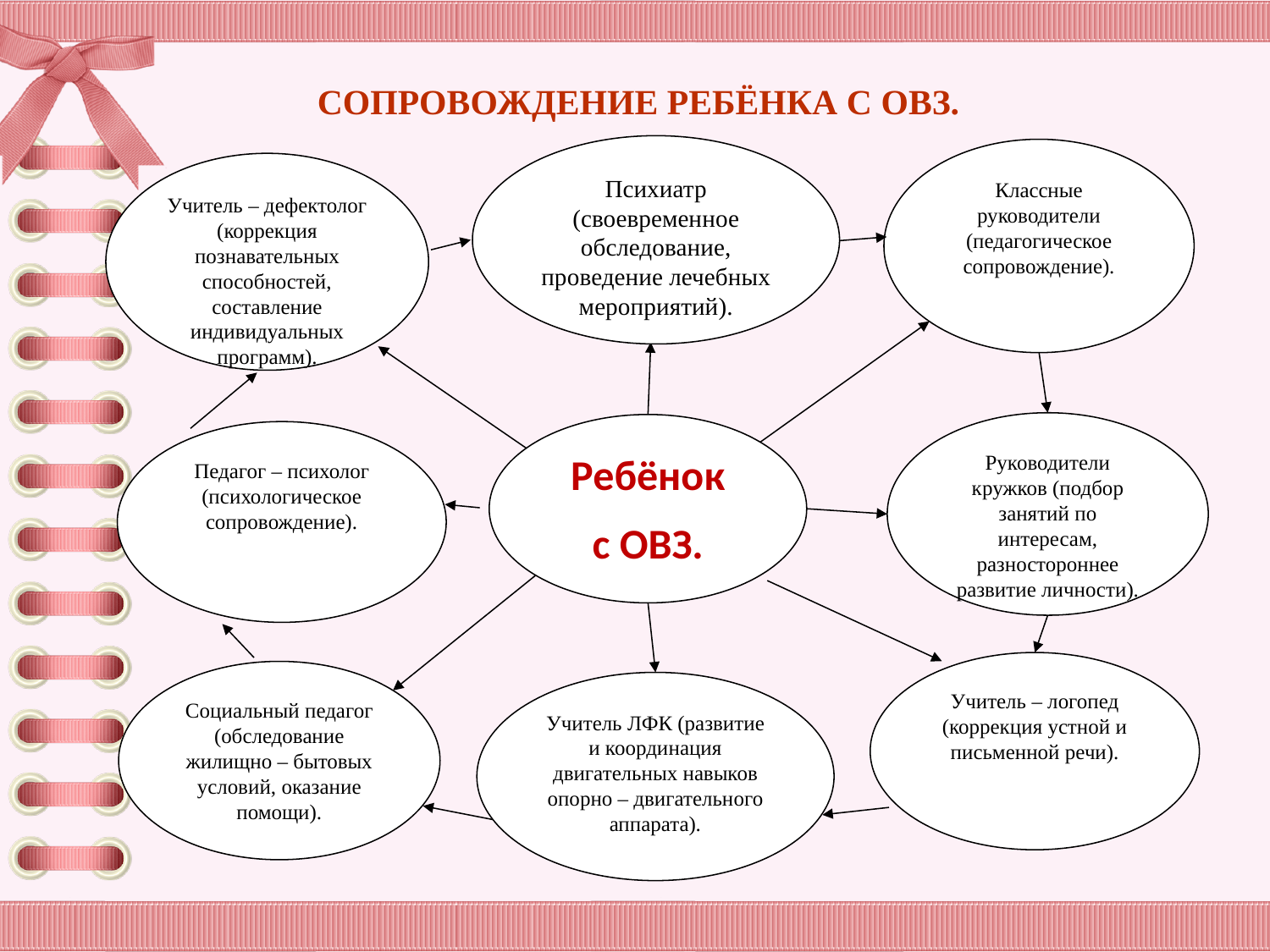

СОПРОВОЖДЕНИЕ РЕБЁНКА С ОВЗ.
Психиатр (своевременное обследование, проведение лечебных мероприятий).
Классные руководители (педагогическое сопровождение).
Учитель – дефектолог (коррекция познавательных способностей, составление индивидуальных программ).
Руководители кружков (подбор занятий по интересам, разностороннее развитие личности).
Ребёнок
с ОВЗ.
Педагог – психолог (психологическое сопровождение).
Учитель – логопед (коррекция устной и письменной речи).
Социальный педагог (обследование жилищно – бытовых условий, оказание помощи).
Учитель ЛФК (развитие и координация двигательных навыков опорно – двигательного аппарата).